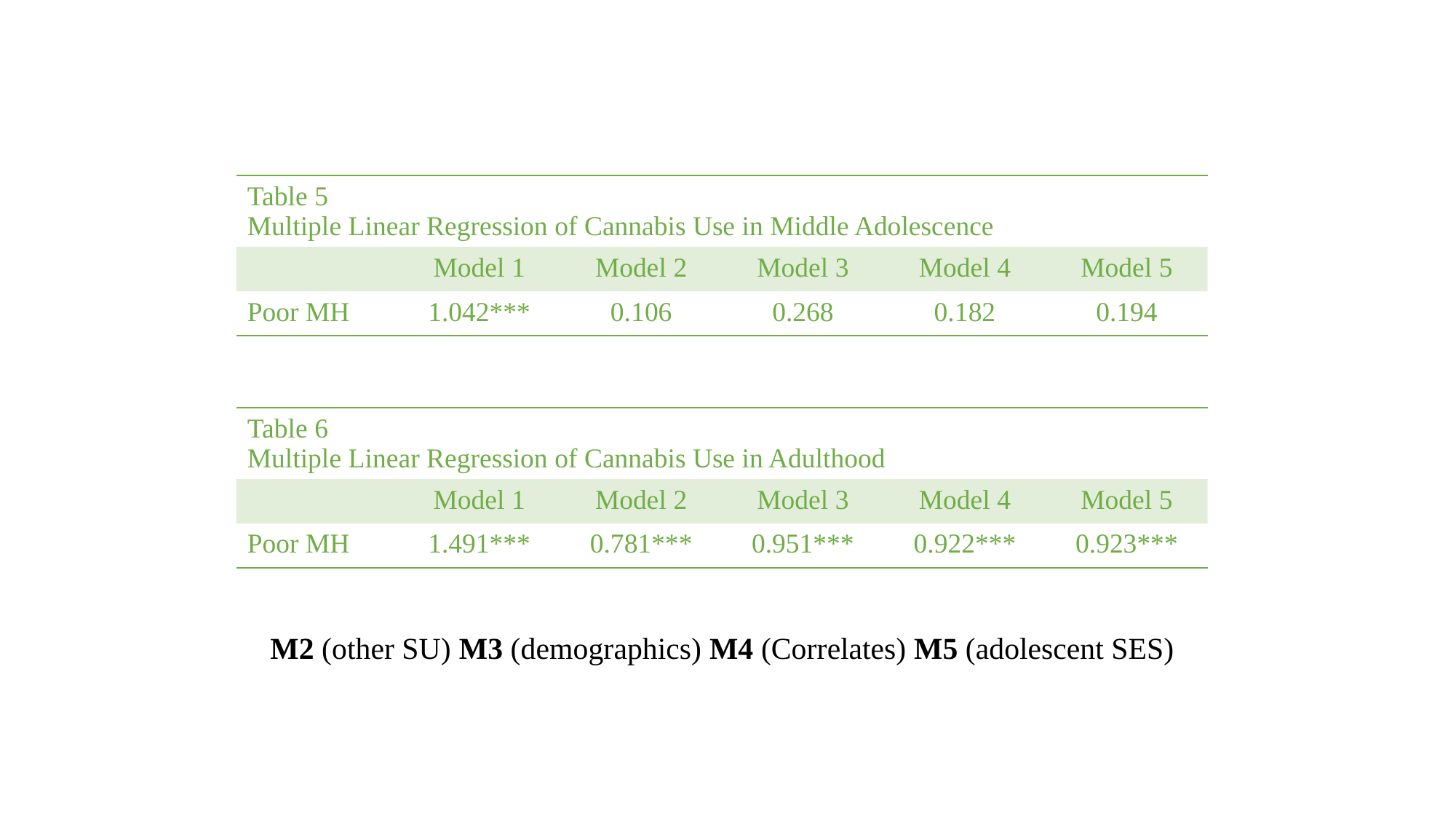

#
| Table 5 Multiple Linear Regression of Cannabis Use in Middle Adolescence |  |  |  |  |  |
| --- | --- | --- | --- | --- | --- |
|  | Model 1 | Model 2 | Model 3 | Model 4 | Model 5 |
| Poor MH | 1.042\*\*\* | 0.106 | 0.268 | 0.182 | 0.194 |

| Table 6 Multiple Linear Regression of Cannabis Use in Adulthood |  |  |  |  |  |
| --- | --- | --- | --- | --- | --- |
|  | Model 1 | Model 2 | Model 3 | Model 4 | Model 5 |
| Poor MH | 1.491\*\*\* | 0.781\*\*\* | 0.951\*\*\* | 0.922\*\*\* | 0.923\*\*\* |
M2 (other SU) M3 (demographics) M4 (Correlates) M5 (adolescent SES)